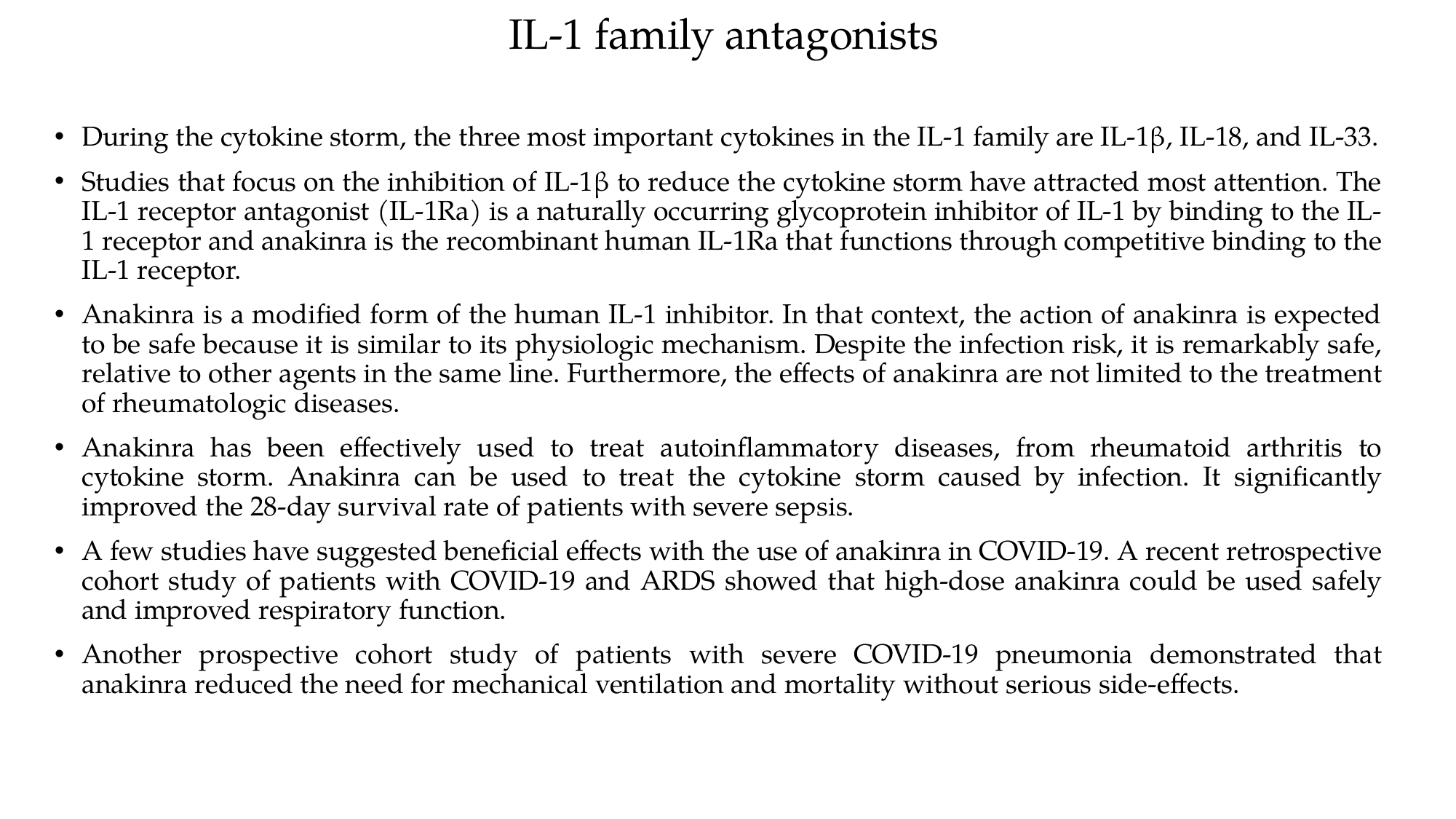

# IL-1 family antagonists
During the cytokine storm, the three most important cytokines in the IL-1 family are IL-1β, IL-18, and IL-33.
Studies that focus on the inhibition of IL-1β to reduce the cytokine storm have attracted most attention. The IL-1 receptor antagonist (IL-1Ra) is a naturally occurring glycoprotein inhibitor of IL-1 by binding to the IL-1 receptor and anakinra is the recombinant human IL-1Ra that functions through competitive binding to the IL-1 receptor.
Anakinra is a modified form of the human IL-1 inhibitor. In that context, the action of anakinra is expected to be safe because it is similar to its physiologic mechanism. Despite the infection risk, it is remarkably safe, relative to other agents in the same line. Furthermore, the effects of anakinra are not limited to the treatment of rheumatologic diseases.
Anakinra has been effectively used to treat autoinflammatory diseases, from rheumatoid arthritis to cytokine storm. Anakinra can be used to treat the cytokine storm caused by infection. It significantly improved the 28-day survival rate of patients with severe sepsis.
A few studies have suggested beneficial effects with the use of anakinra in COVID-19. A recent retrospective cohort study of patients with COVID-19 and ARDS showed that high-dose anakinra could be used safely and improved respiratory function.
Another prospective cohort study of patients with severe COVID-19 pneumonia demonstrated that anakinra reduced the need for mechanical ventilation and mortality without serious side-effects.